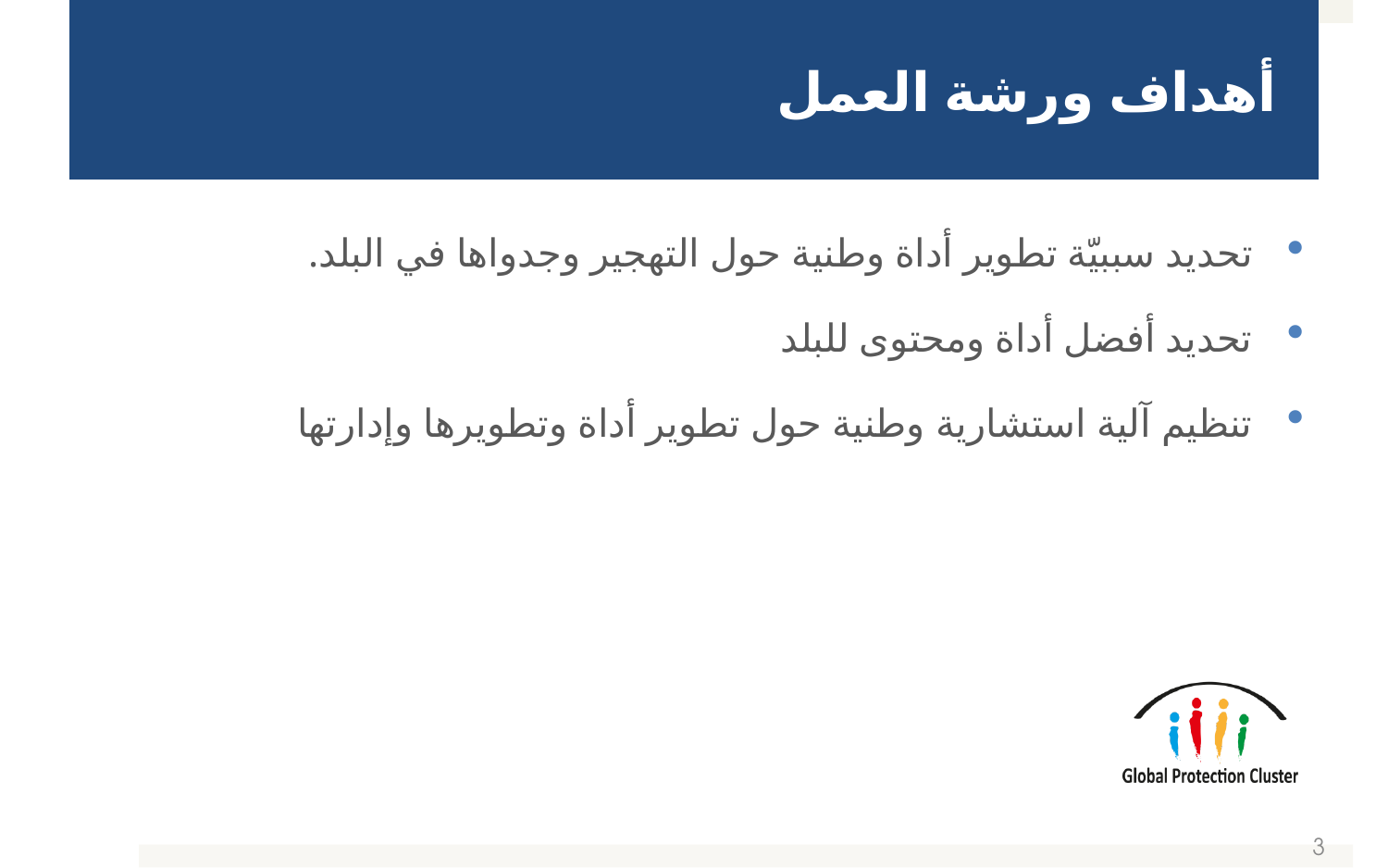

# أهداف ورشة العمل
تحديد سببيّة تطوير أداة وطنية حول التهجير وجدواها في البلد.
تحديد أفضل أداة ومحتوى للبلد
تنظيم آلية استشارية وطنية حول تطوير أداة وتطويرها وإدارتها